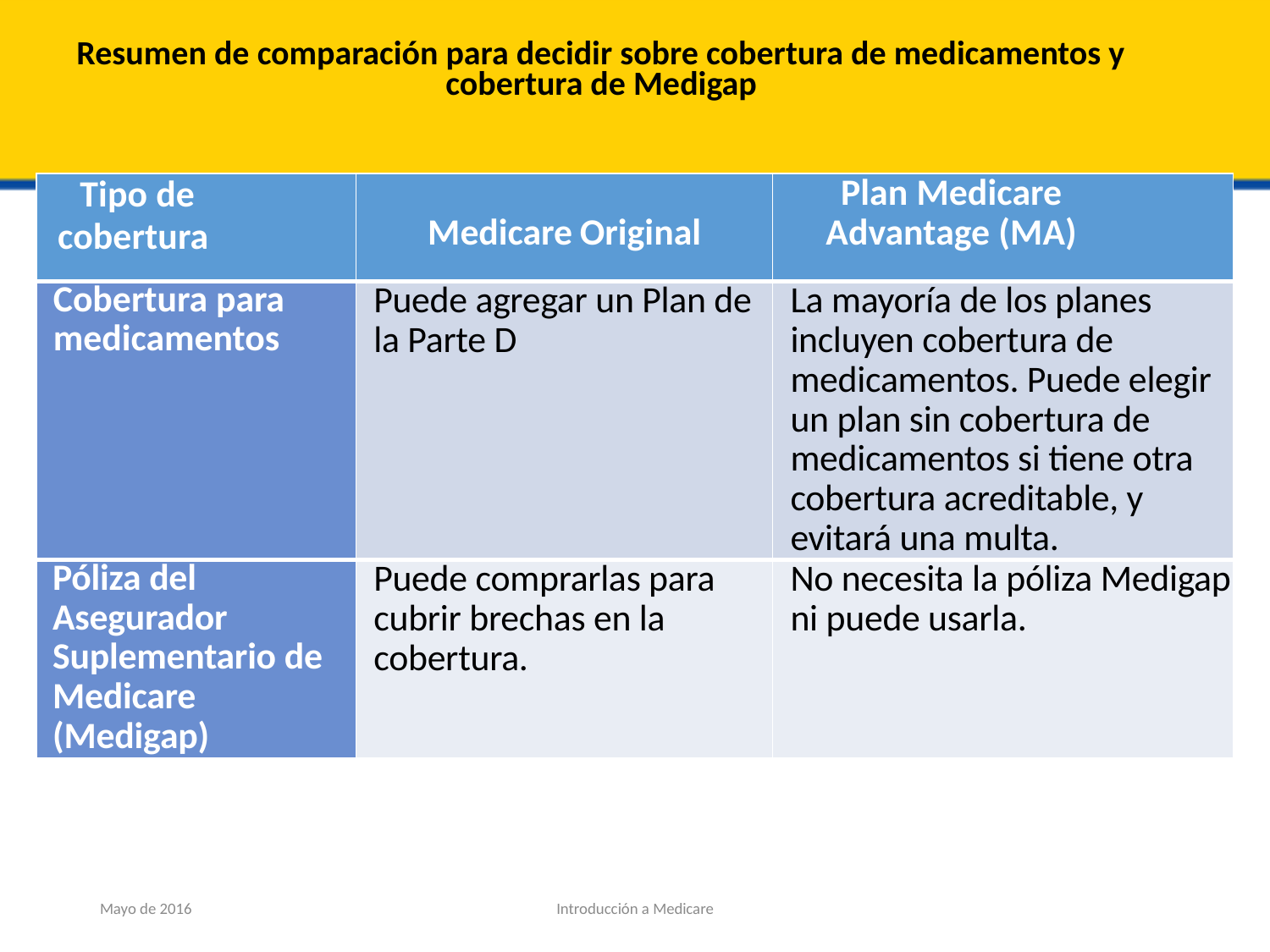

# Resumen de comparación para decidir sobre cobertura de medicamentos y cobertura de Medigap
| Tipo de cobertura | Medicare Original | Plan Medicare Advantage (MA) |
| --- | --- | --- |
| Cobertura para medicamentos | Puede agregar un Plan de la Parte D | La mayoría de los planes incluyen cobertura de medicamentos. Puede elegir un plan sin cobertura de medicamentos si tiene otra cobertura acreditable, y evitará una multa. |
| Póliza del Asegurador Suplementario de Medicare (Medigap) | Puede comprarlas para cubrir brechas en la cobertura. | No necesita la póliza Medigap ni puede usarla. |
Mayo de 2016
Introducción a Medicare